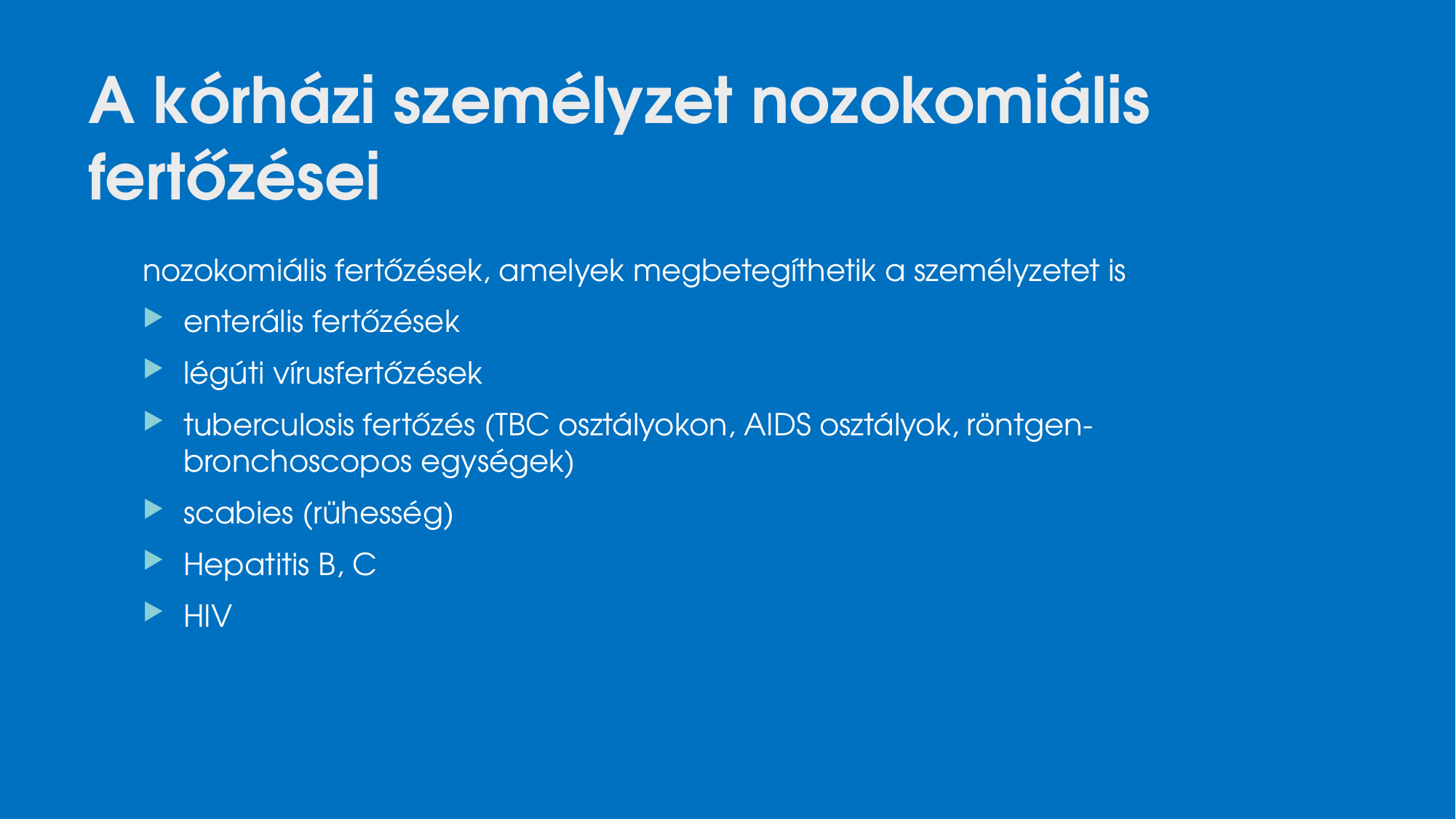

# A kórházi személyzet nozokomiális fertőzései
nozokomiális fertőzések, amelyek megbetegíthetik a személyzetet is
enterális fertőzések
légúti vírusfertőzések
tuberculosis fertőzés (TBC osztályokon, AIDS osztályok, röntgen- bronchoscopos egységek)
scabies (rühesség)
Hepatitis B, C
HIV